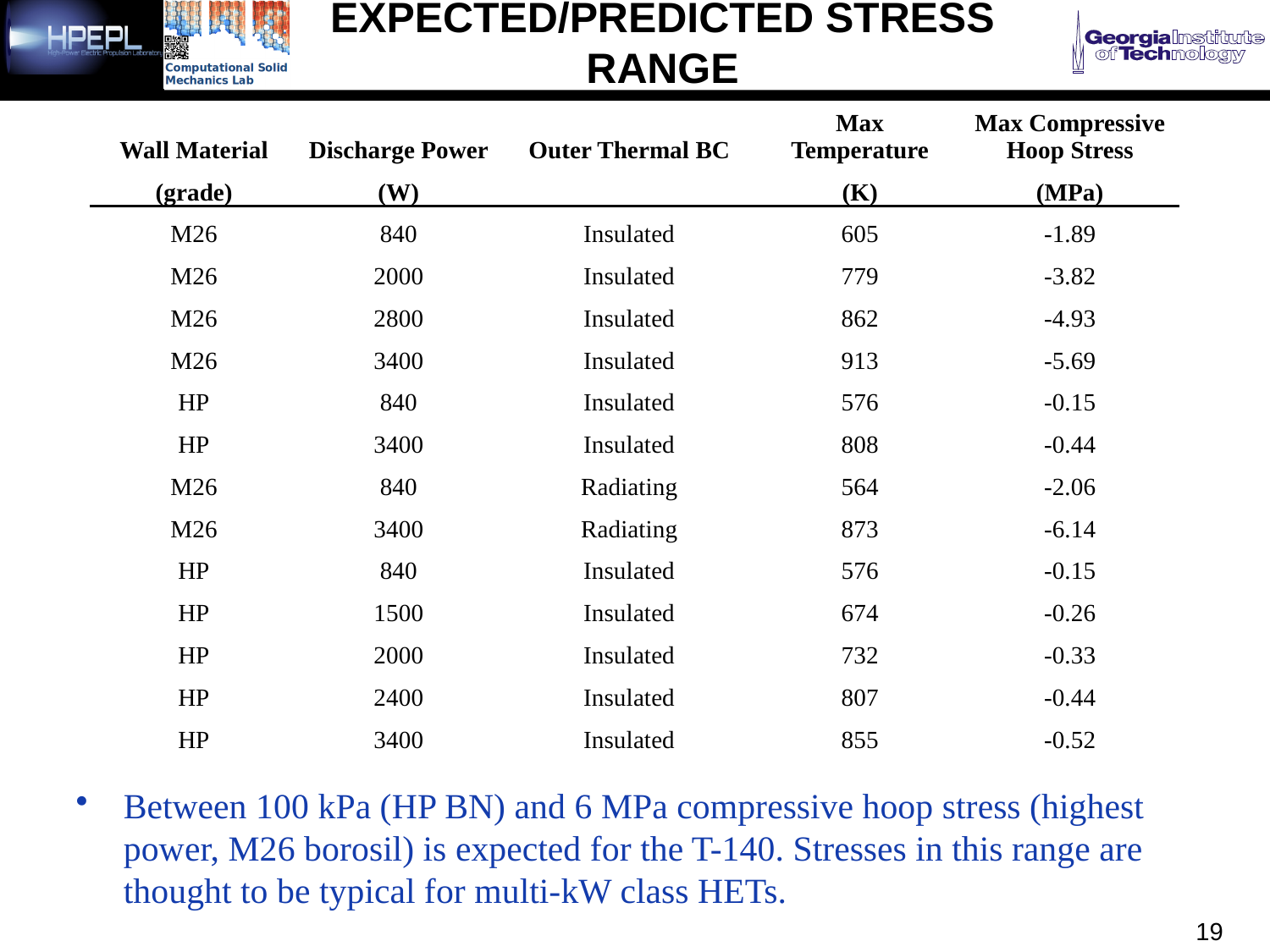

# Expected/Predicted Stress Range
| Wall Material | Discharge Power | Outer Thermal BC | Max Temperature | Max Compressive Hoop Stress |
| --- | --- | --- | --- | --- |
| (grade) | (W) |  | (K) | (MPa) |
| M26 | 840 | Insulated | 605 | -1.89 |
| M26 | 2000 | Insulated | 779 | -3.82 |
| M26 | 2800 | Insulated | 862 | -4.93 |
| M26 | 3400 | Insulated | 913 | -5.69 |
| HP | 840 | Insulated | 576 | -0.15 |
| HP | 3400 | Insulated | 808 | -0.44 |
| M26 | 840 | Radiating | 564 | -2.06 |
| M26 | 3400 | Radiating | 873 | -6.14 |
| HP | 840 | Insulated | 576 | -0.15 |
| HP | 1500 | Insulated | 674 | -0.26 |
| HP | 2000 | Insulated | 732 | -0.33 |
| HP | 2400 | Insulated | 807 | -0.44 |
| HP | 3400 | Insulated | 855 | -0.52 |
Between 100 kPa (HP BN) and 6 MPa compressive hoop stress (highest power, M26 borosil) is expected for the T-140. Stresses in this range are thought to be typical for multi-kW class HETs.

19